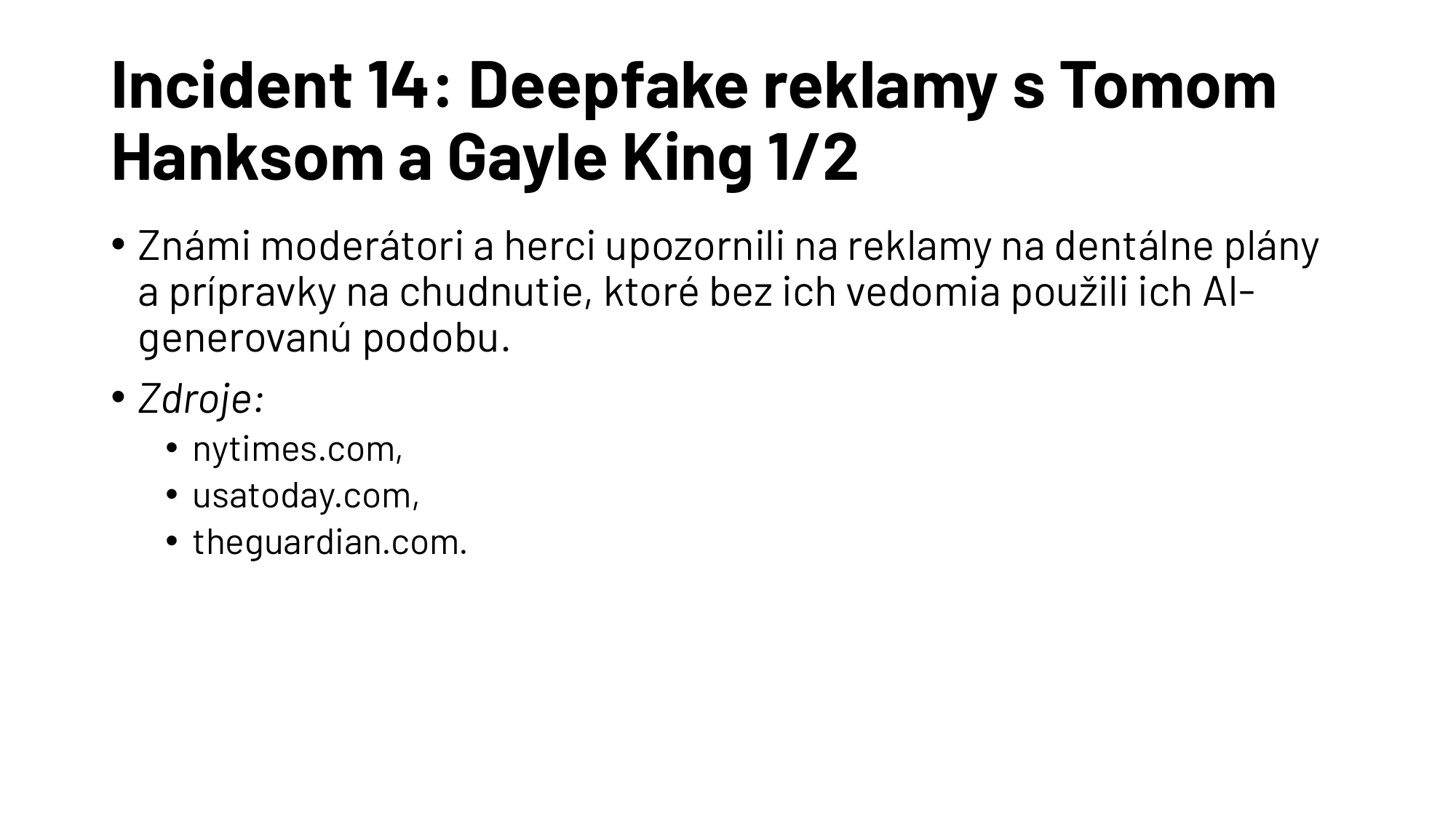

# Incident 14: Deepfake reklamy s Tomom Hanksom a Gayle King 1/2
Známi moderátori a herci upozornili na reklamy na dentálne plány a prípravky na chudnutie, ktoré bez ich vedomia použili ich AI-generovanú podobu.
Zdroje:
nytimes.com,
usatoday.com,
theguardian.com.